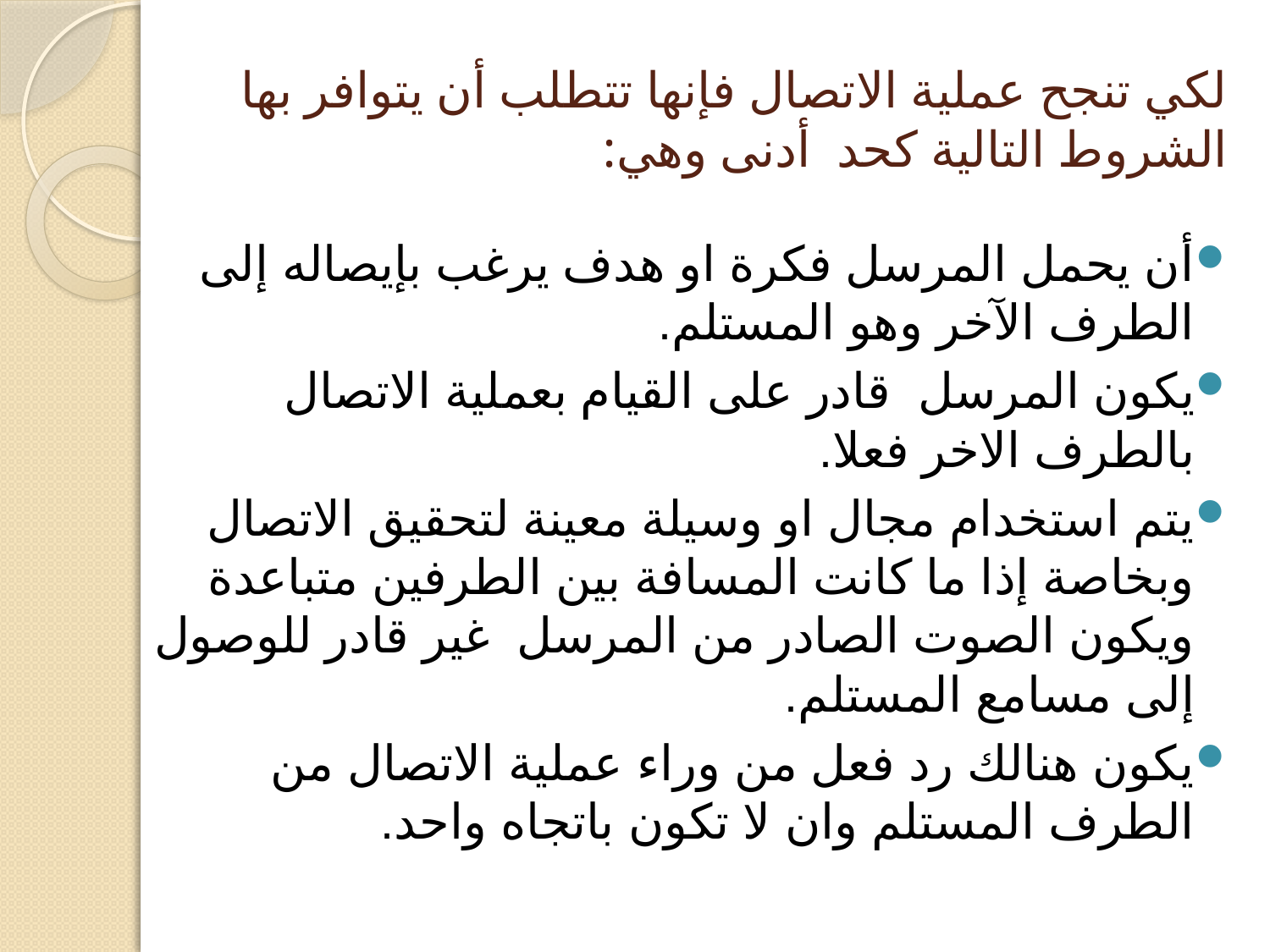

# لكي تنجح عملية الاتصال فإنها تتطلب أن يتوافر بها الشروط التالية كحد  أدنى وهي:
أن يحمل المرسل فكرة او هدف يرغب بإيصاله إلى الطرف الآخر وهو المستلم.
يكون المرسل  قادر على القيام بعملية الاتصال بالطرف الاخر فعلا.
يتم استخدام مجال او وسيلة معينة لتحقيق الاتصال وبخاصة إذا ما كانت المسافة بين الطرفين متباعدة ويكون الصوت الصادر من المرسل  غير قادر للوصول إلى مسامع المستلم.
يكون هنالك رد فعل من وراء عملية الاتصال من الطرف المستلم وان لا تكون باتجاه واحد.